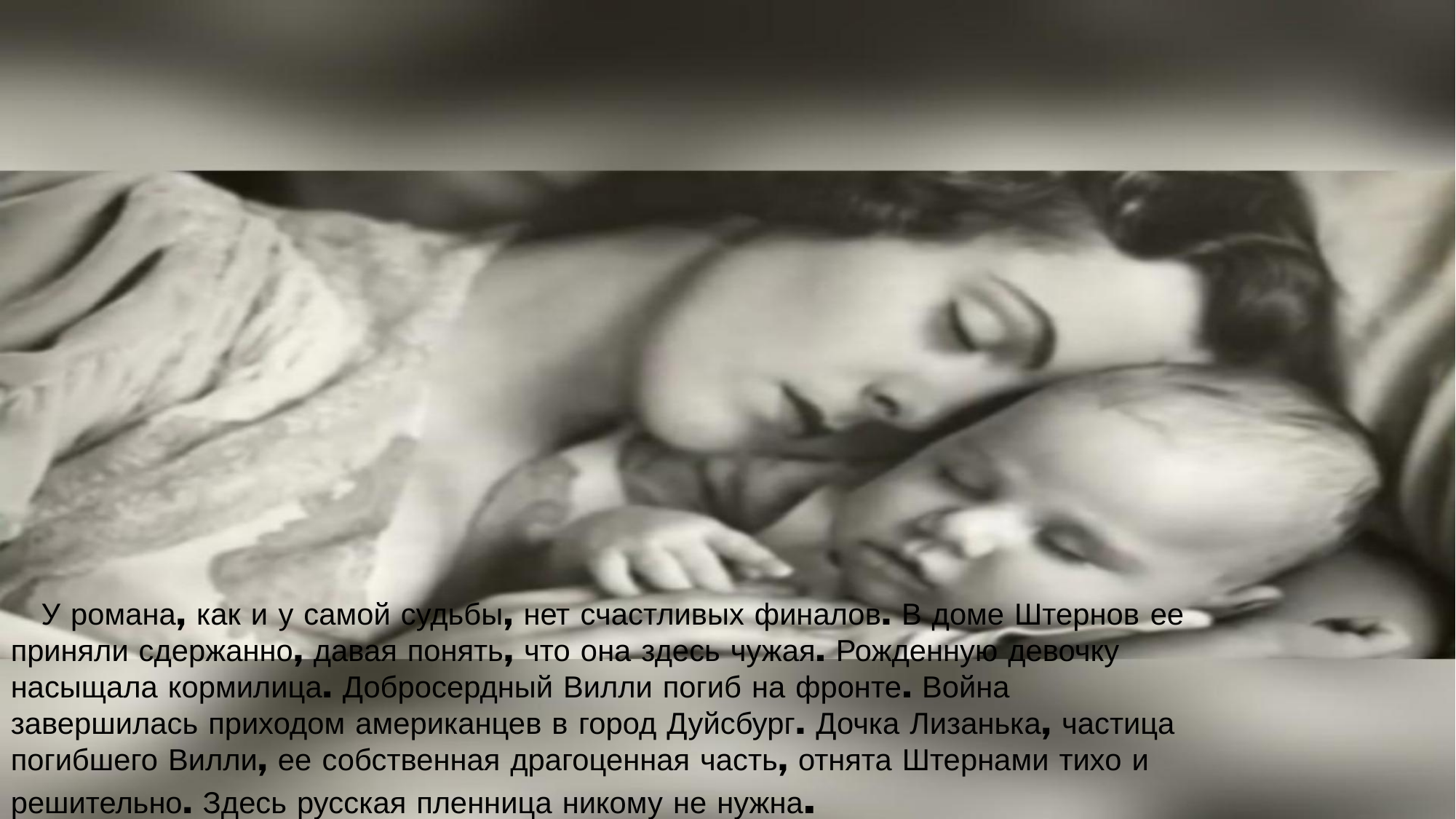

У романа, как и у самой судьбы, нет счастливых финалов. В доме Штернов ее
приняли сдержанно, давая понять, что она здесь чужая. Рожденную девочку
насыщала кормилица. Добросердный Вилли погиб на фронте. Война
завершилась приходом американцев в город Дуйсбург. Дочка Лизанька, частица
погибшего Вилли, ее собственная драгоценная часть, отнята Штернами тихо и
решительно. Здесь русская пленница никому не нужна.